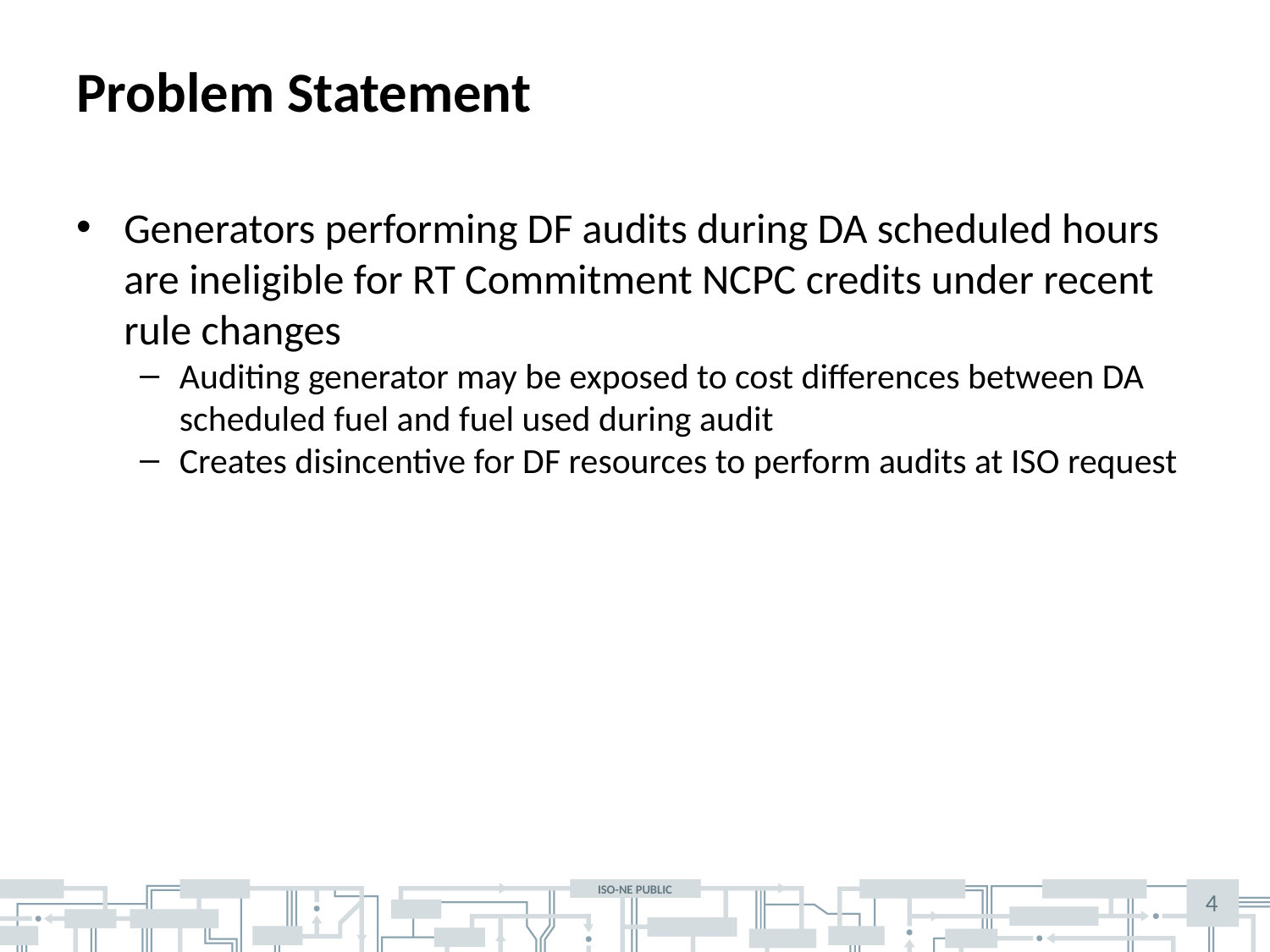

# Problem Statement
Generators performing DF audits during DA scheduled hours are ineligible for RT Commitment NCPC credits under recent rule changes
Auditing generator may be exposed to cost differences between DA scheduled fuel and fuel used during audit
Creates disincentive for DF resources to perform audits at ISO request

4